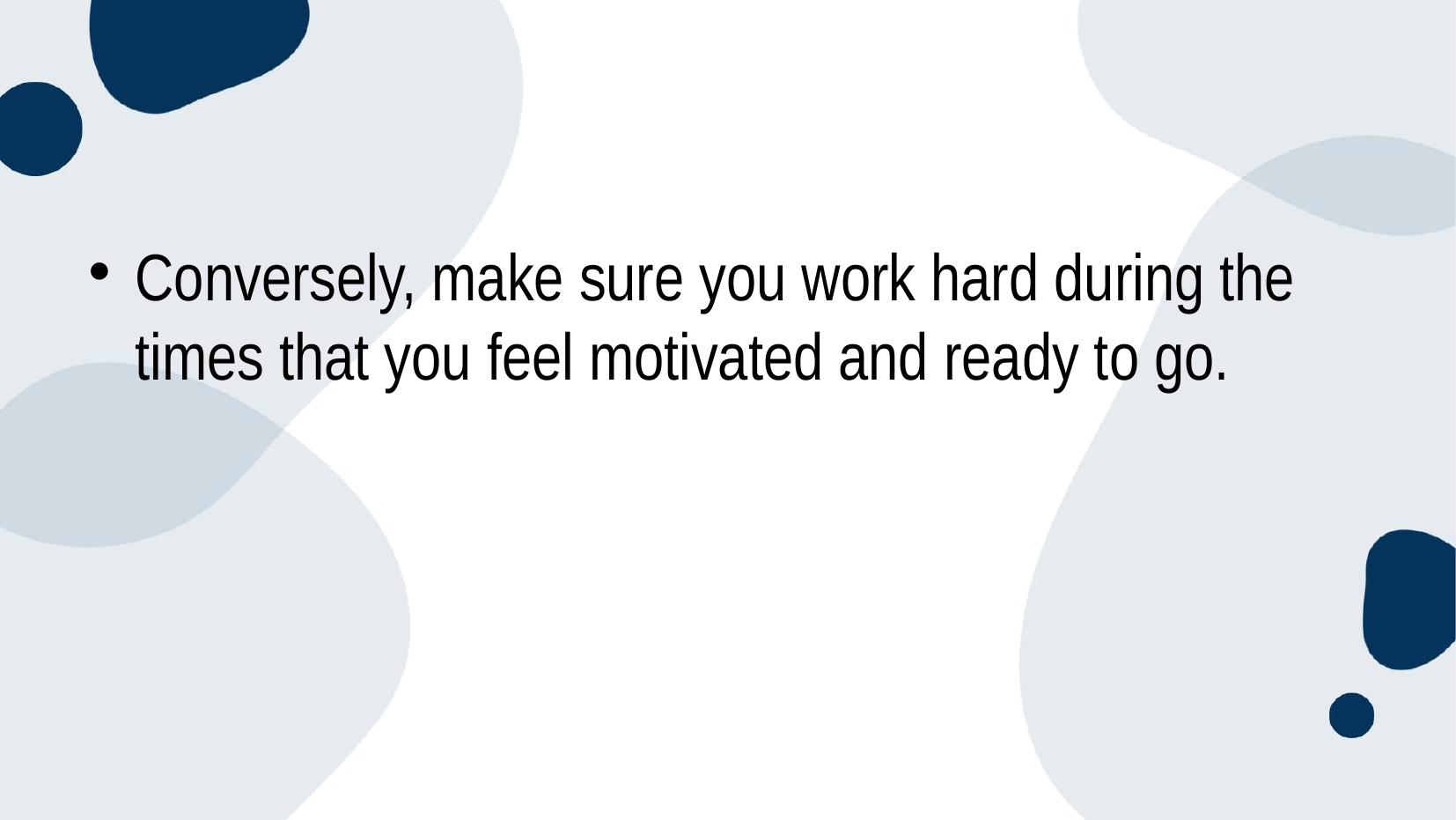

Conversely, make sure you work hard during the times that you feel motivated and ready to go.